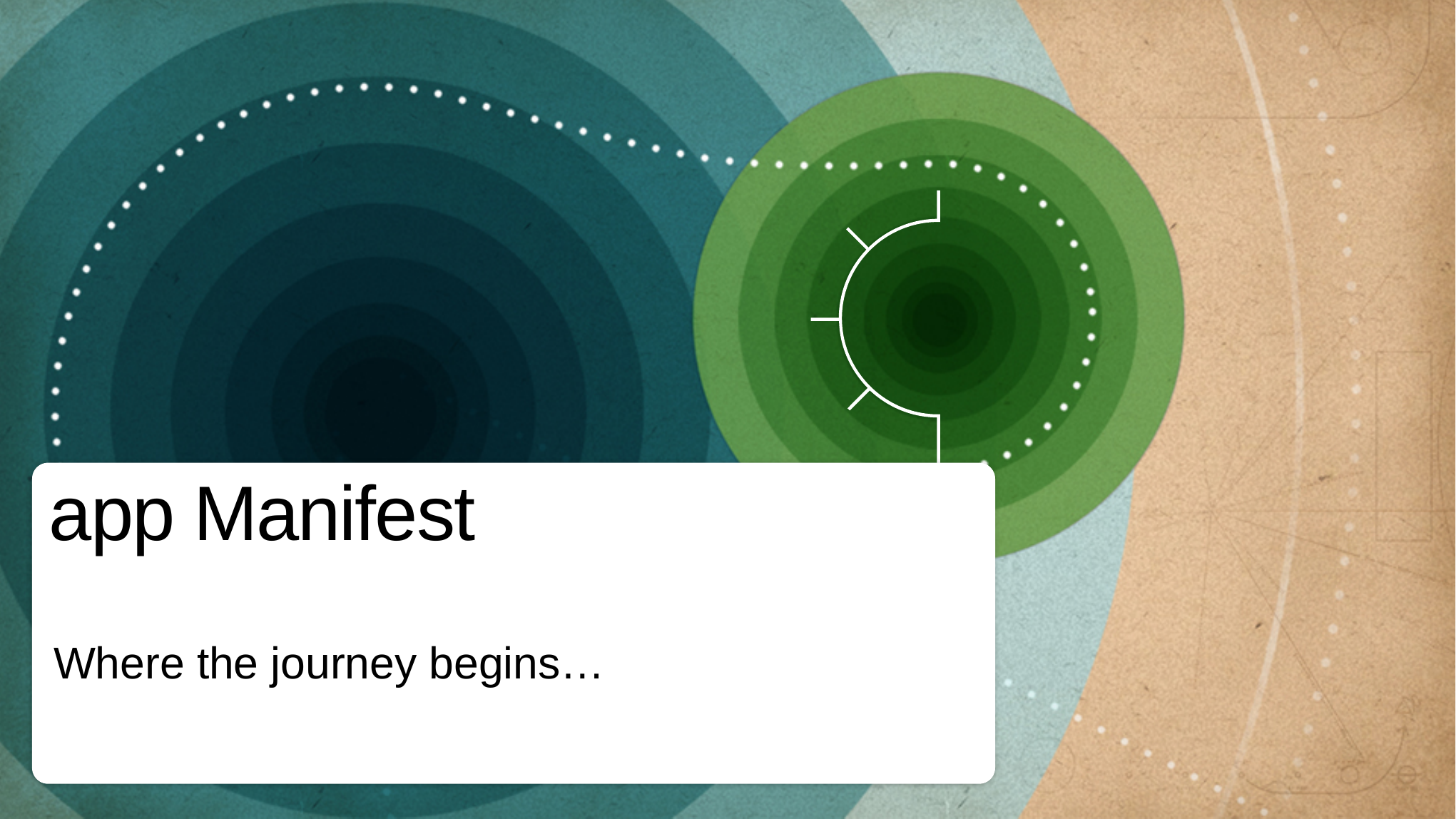

# app Manifest
Where the journey begins…